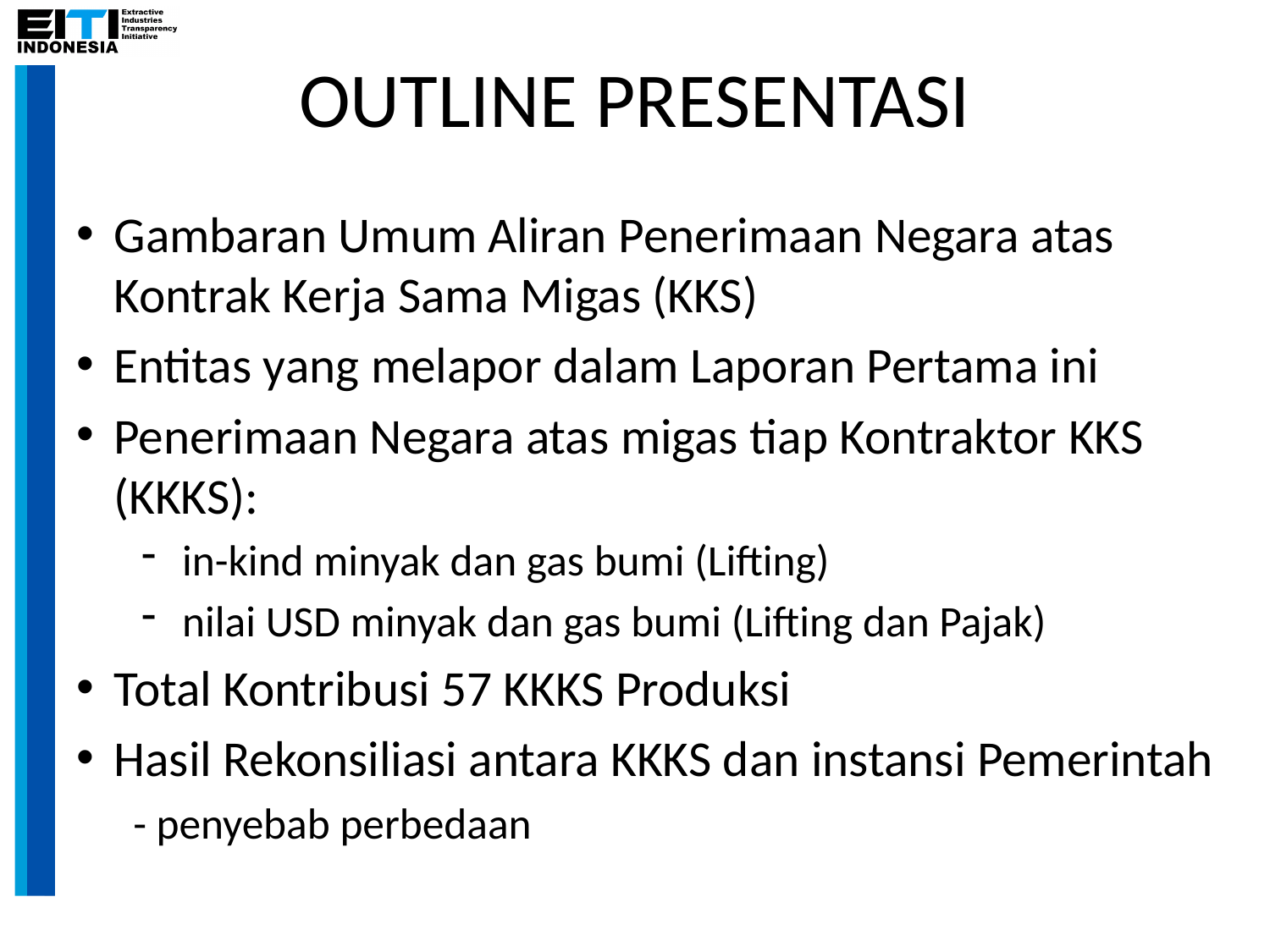

# OUTLINE PRESENTASI
Gambaran Umum Aliran Penerimaan Negara atas Kontrak Kerja Sama Migas (KKS)
Entitas yang melapor dalam Laporan Pertama ini
Penerimaan Negara atas migas tiap Kontraktor KKS (KKKS):
in-kind minyak dan gas bumi (Lifting)
nilai USD minyak dan gas bumi (Lifting dan Pajak)
Total Kontribusi 57 KKKS Produksi
Hasil Rekonsiliasi antara KKKS dan instansi Pemerintah
- penyebab perbedaan